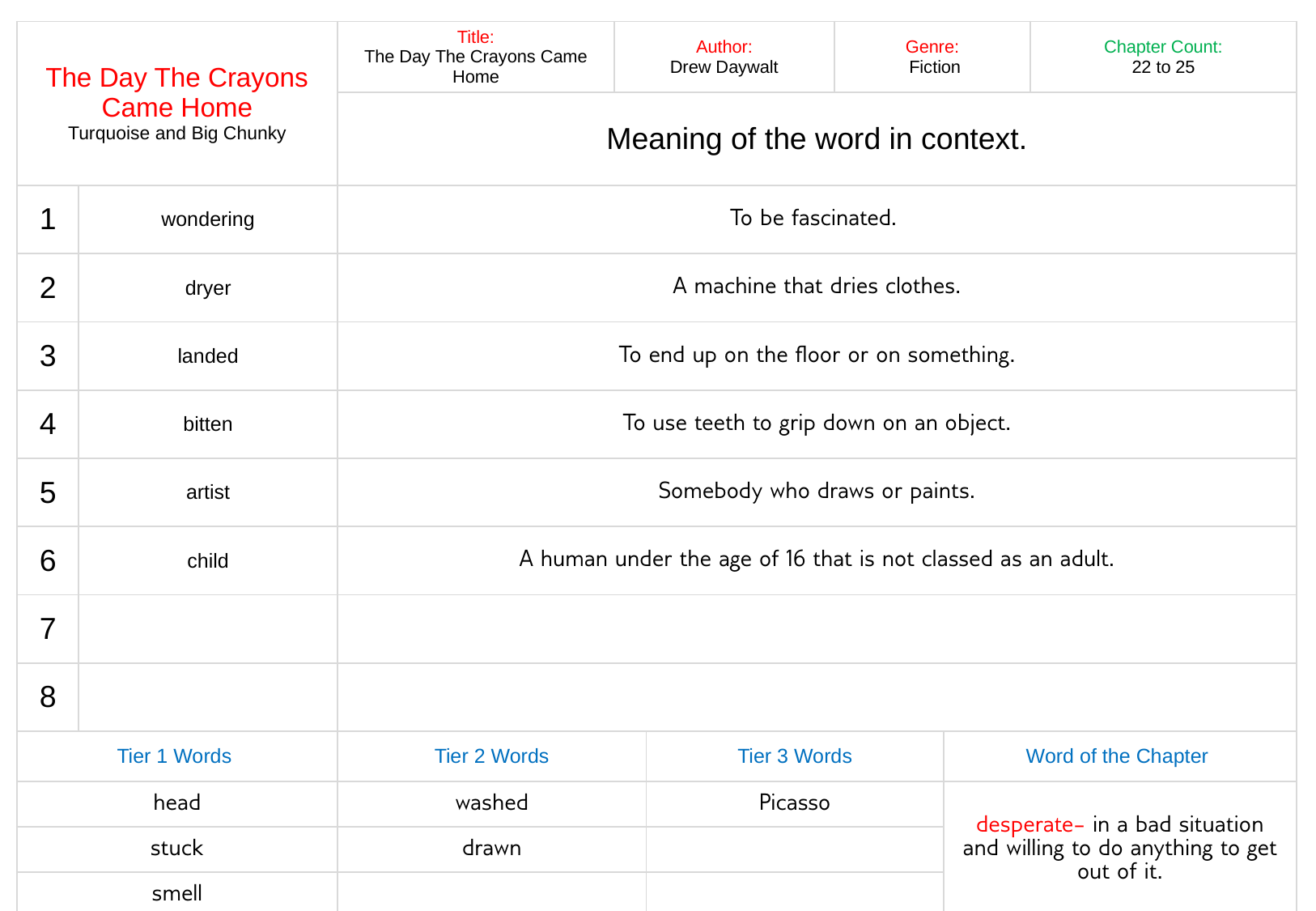

| The Day The Crayons Came Home Turquoise and Big Chunky |  | Title: The Day The Crayons Came Home | Author: Drew Daywalt |  | Genre: Fiction | Chapter Word Count: 435 | Chapter Count: 22 to 25 |
| --- | --- | --- | --- | --- | --- | --- | --- |
|  |  | Meaning of the word in context. |  |  |  |  |  |
| 1 | wondering | To be fascinated. |  |  |  |  |  |
| 2 | dryer | A machine that dries clothes. |  |  |  |  |  |
| 3 | landed | To end up on the floor or on something. |  |  |  |  |  |
| 4 | bitten | To use teeth to grip down on an object. |  |  |  |  |  |
| 5 | artist | Somebody who draws or paints. |  |  |  |  |  |
| 6 | child | A human under the age of 16 that is not classed as an adult. |  |  |  |  |  |
| 7 |  |  |  |  |  |  |  |
| 8 |  |  |  |  |  |  |  |
| Tier 1 Words |  | Tier 2 Words |  | Tier 3 Words |  | Word of the Chapter |  |
| head |  | washed |  | Picasso |  | desperate– in a bad situation and willing to do anything to get out of it. |  |
| stuck |  | drawn |  |  |  |  |  |
| smell |  |  |  |  |  |  |  |